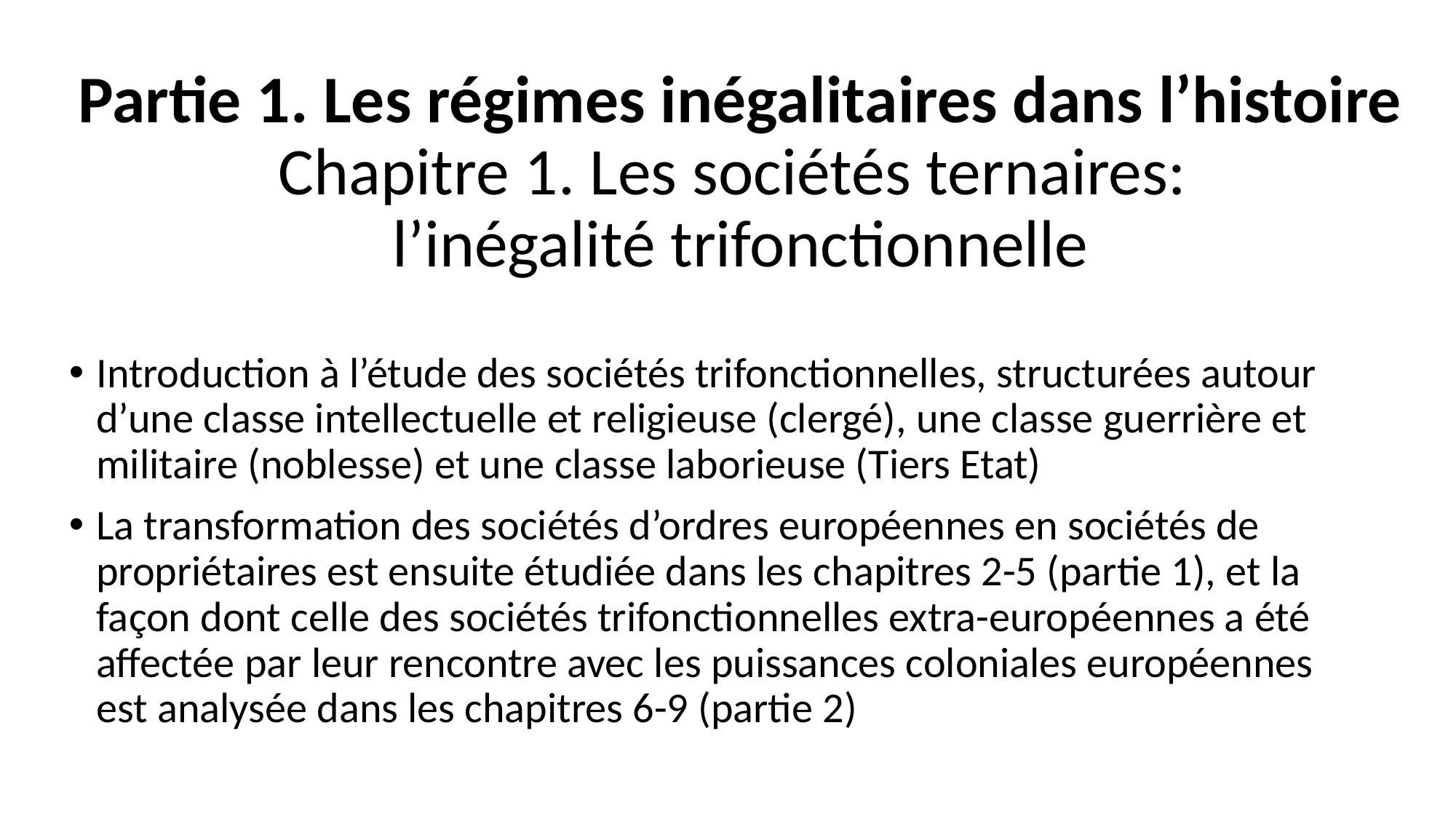

# Partie 1. Les régimes inégalitaires dans l’histoire Chapitre 1. Les sociétés ternaires: l’inégalité trifonctionnelle
Introduction à l’étude des sociétés trifonctionnelles, structurées autour d’une classe intellectuelle et religieuse (clergé), une classe guerrière et militaire (noblesse) et une classe laborieuse (Tiers Etat)
La transformation des sociétés d’ordres européennes en sociétés de propriétaires est ensuite étudiée dans les chapitres 2-5 (partie 1), et la façon dont celle des sociétés trifonctionnelles extra-européennes a été affectée par leur rencontre avec les puissances coloniales européennes est analysée dans les chapitres 6-9 (partie 2)